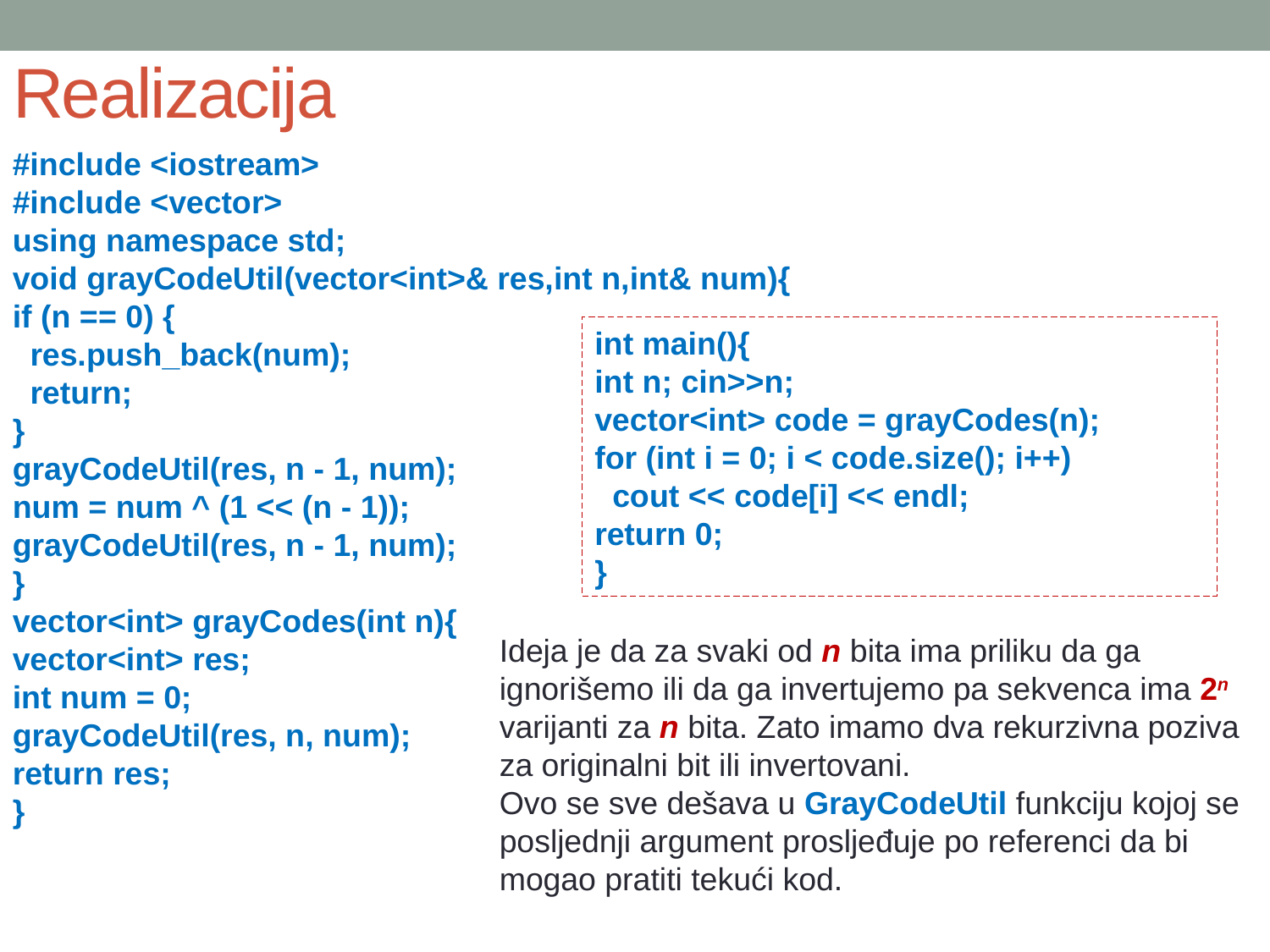

# Realizacija
#include <iostream>
#include <vector>
using namespace std;
void grayCodeUtil(vector<int>& res,int n,int& num){
if (n == 0) {
  res.push_back(num);
  return;
}
grayCodeUtil(res, n - 1, num);
num = num ^ (1 << (n - 1));
grayCodeUtil(res, n - 1, num);
}
vector<int> grayCodes(int n){
vector<int> res;
int num = 0;
grayCodeUtil(res, n, num);
return res;
}

int main(){
int n; cin>>n;
vector<int> code = grayCodes(n);
for (int i = 0; i < code.size(); i++)
  cout << code[i] << endl;
return 0;
}
Ideja je da za svaki od n bita ima priliku da ga ignorišemo ili da ga invertujemo pa sekvenca ima 2n varijanti za n bita. Zato imamo dva rekurzivna poziva za originalni bit ili invertovani.
Ovo se sve dešava u GrayCodeUtil funkciju kojoj se posljednji argument prosljeđuje po referenci da bi mogao pratiti tekući kod.